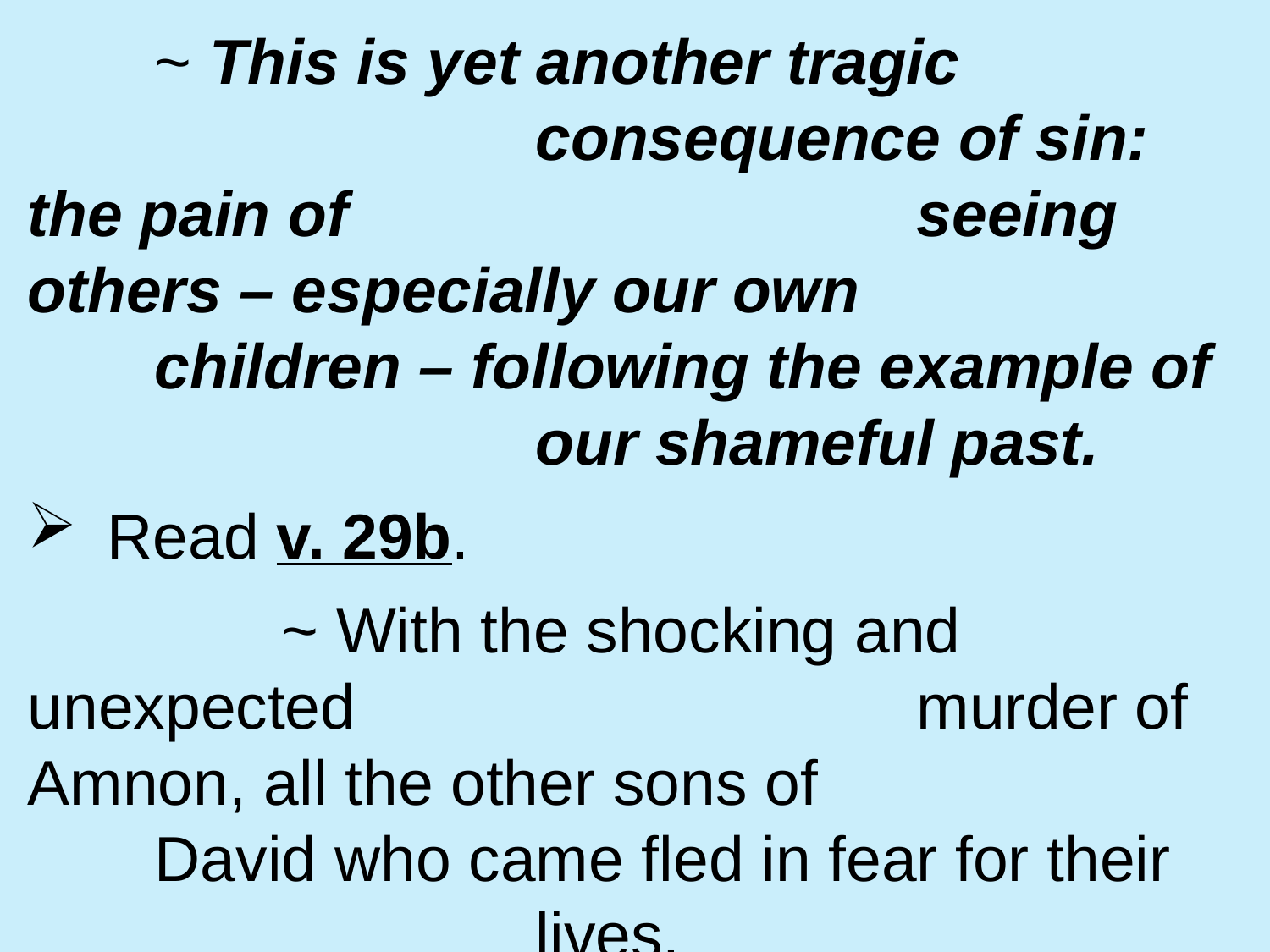

~ This is yet another tragic 						consequence of sin: the pain of 					seeing others – especially our own 				children – following the example of 				our shameful past.
Read v. 29b.
		~ With the shocking and unexpected 					murder of Amnon, all the other sons of 				David who came fled in fear for their 				lives.